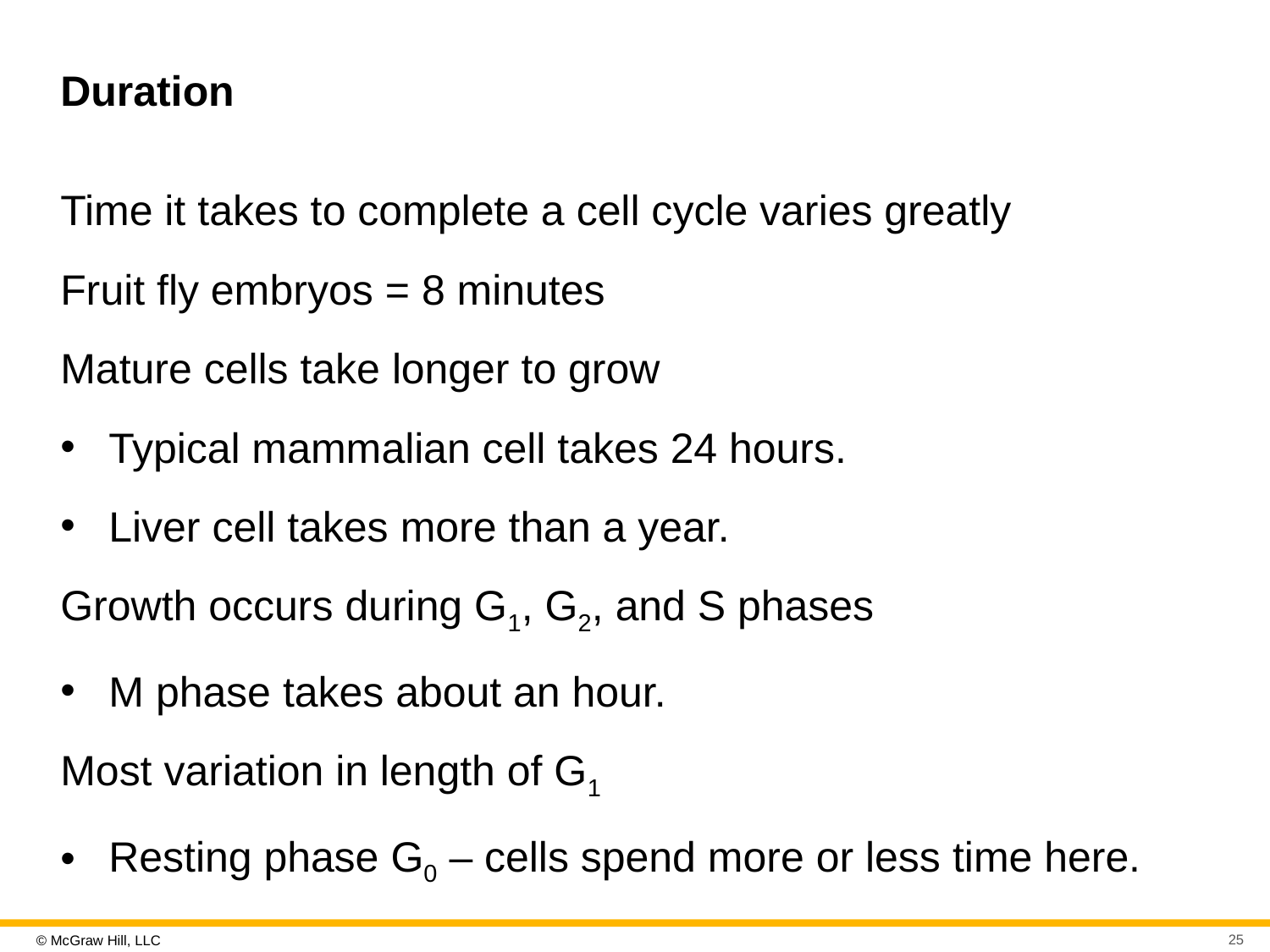

# Duration
Time it takes to complete a cell cycle varies greatly
Fruit fly embryos = 8 minutes
Mature cells take longer to grow
Typical mammalian cell takes 24 hours.
Liver cell takes more than a year.
Growth occurs during G1, G2, and S phases
M phase takes about an hour.
Most variation in length of G1
Resting phase G0 – cells spend more or less time here.
25